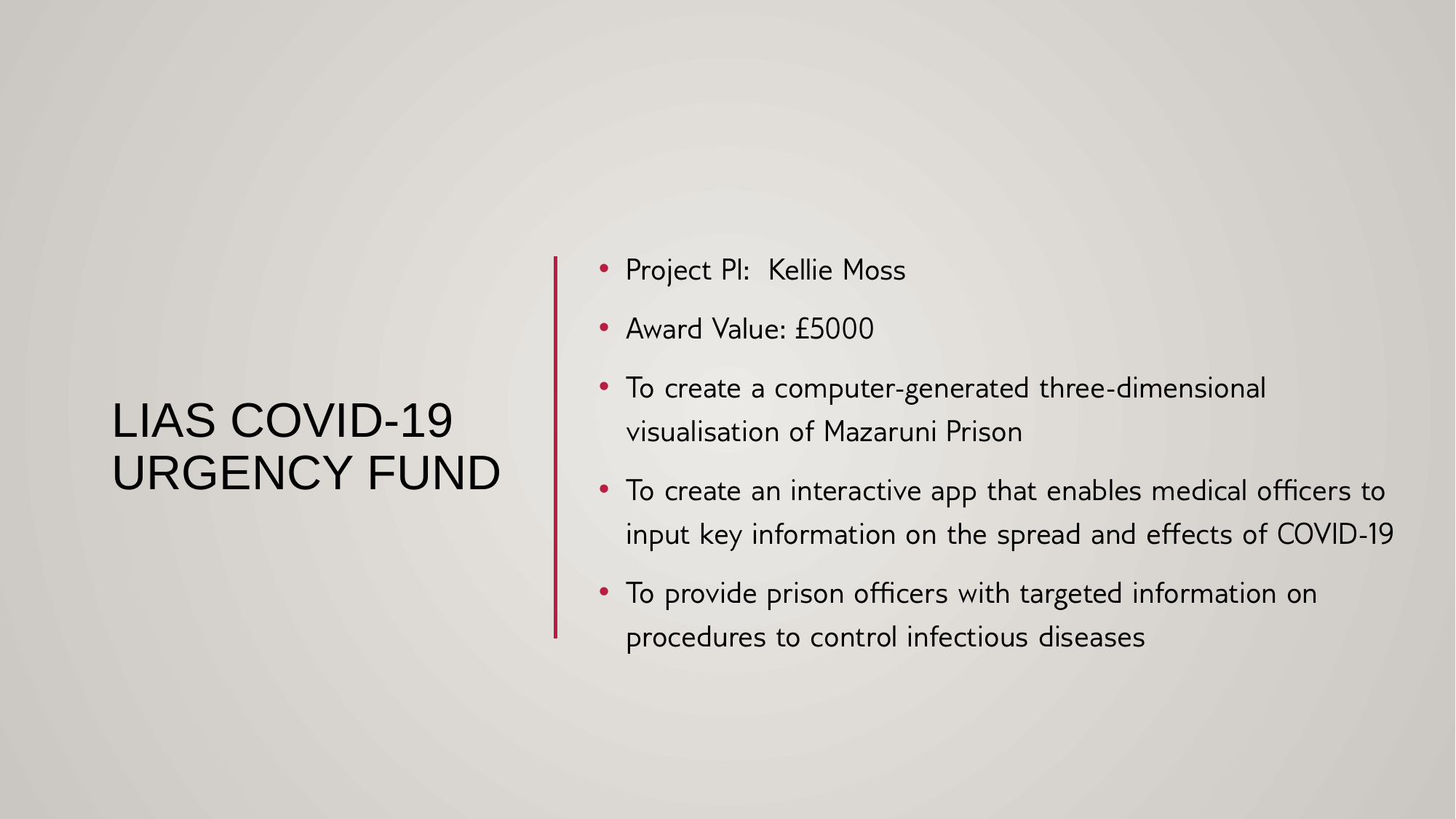

# LIAS COVID-19 URGENCY FUND
Project PI:  Kellie Moss
Award Value: £5000
To create a computer-generated three-dimensional visualisation of Mazaruni Prison
To create an interactive app that enables medical officers to input key information on the spread and effects of COVID-19
To provide prison officers with targeted information on procedures to control infectious diseases